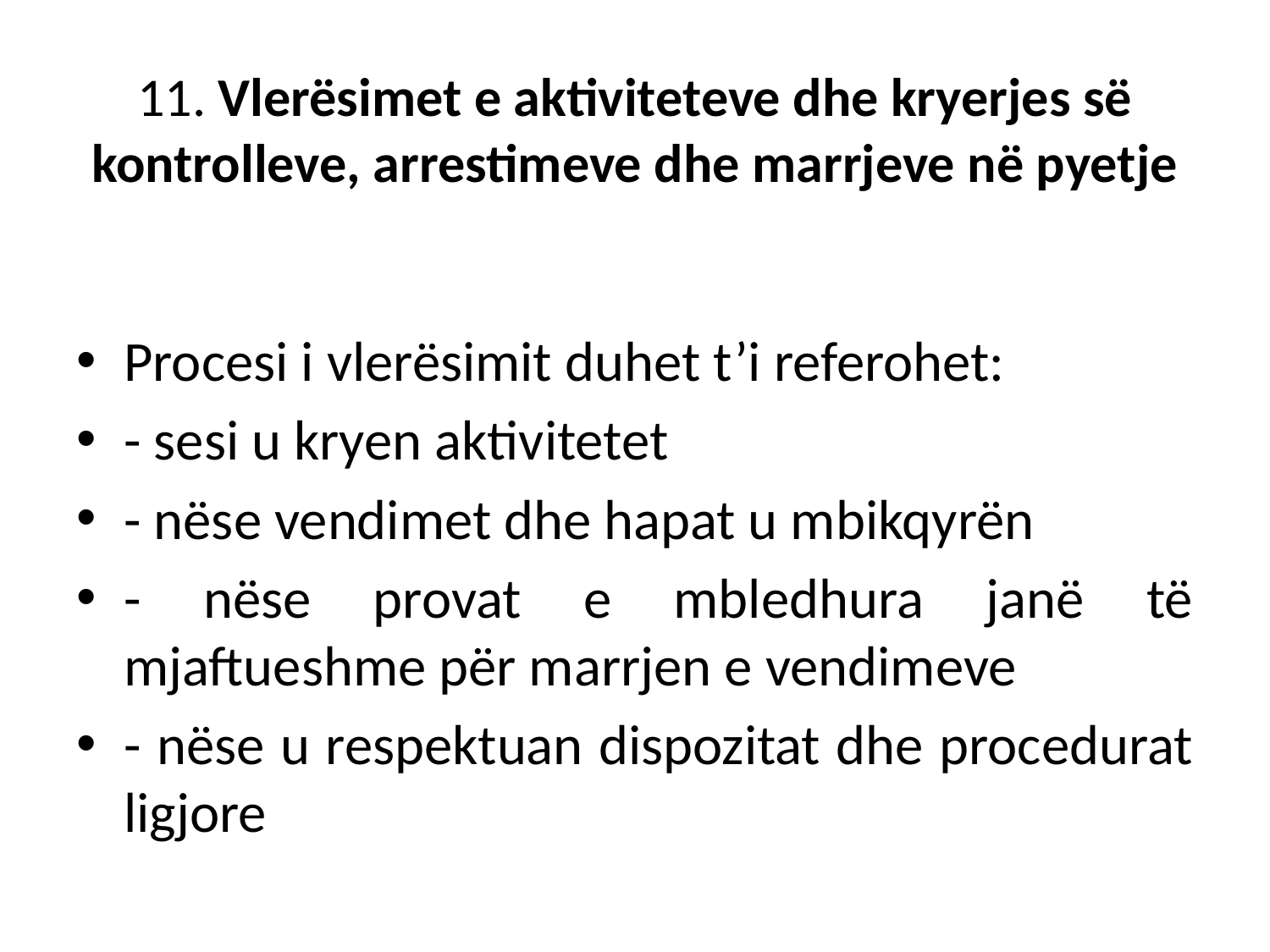

# 11. Vlerësimet e aktiviteteve dhe kryerjes së kontrolleve, arrestimeve dhe marrjeve në pyetje
Procesi i vlerësimit duhet t’i referohet:
- sesi u kryen aktivitetet
- nëse vendimet dhe hapat u mbikqyrën
- nëse provat e mbledhura janë të mjaftueshme për marrjen e vendimeve
- nëse u respektuan dispozitat dhe procedurat ligjore